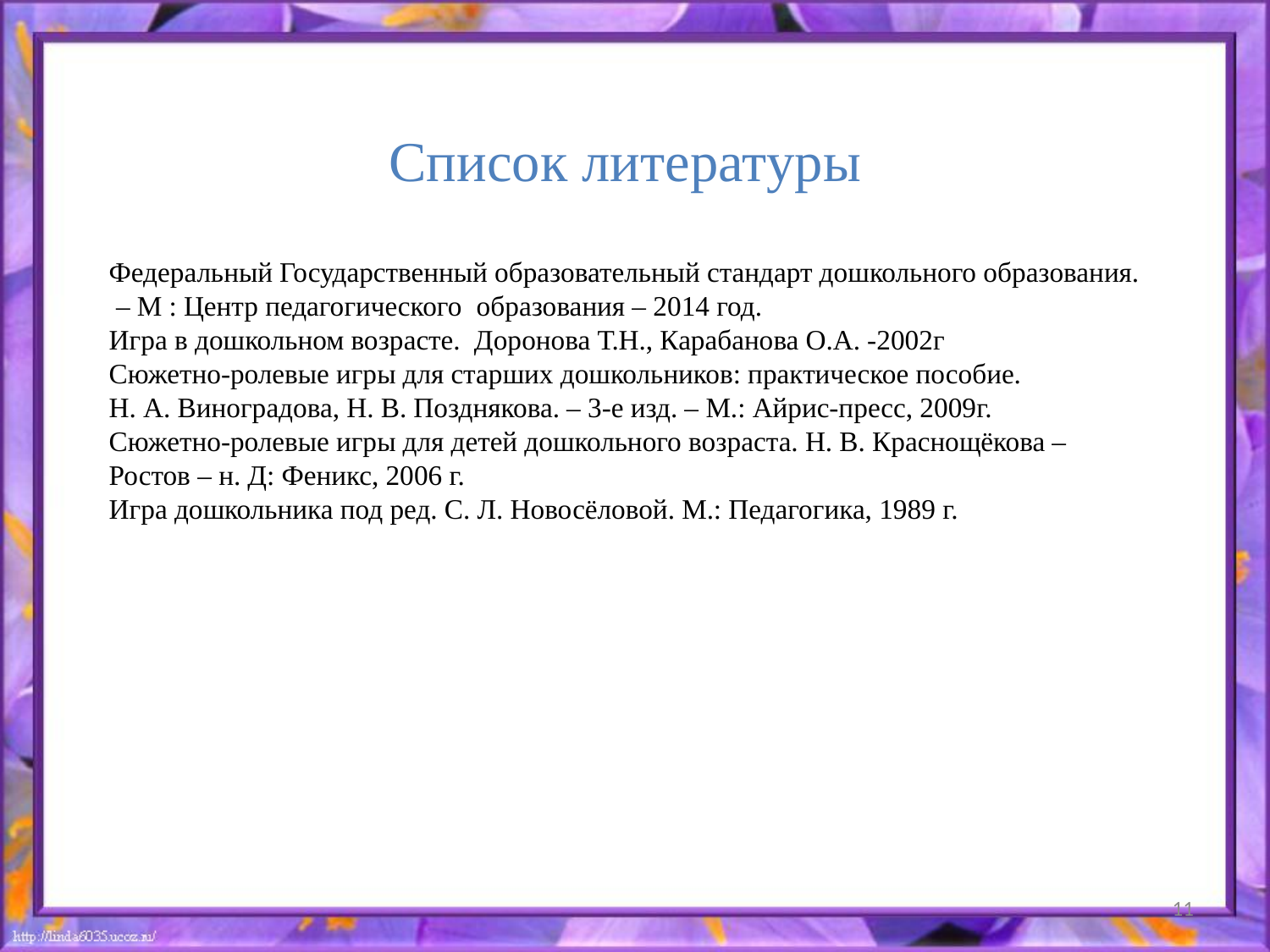

Список литературы

Федеральный Государственный образовательный стандарт дошкольного образования.
 – М : Центр педагогического  образования – 2014 год.
Игра в дошкольном возрасте.  Доронова Т.Н., Карабанова О.А. -2002г
Сюжетно-ролевые игры для старших дошкольников: практическое пособие.
Н. А. Виноградова, Н. В. Позднякова. – 3-е изд. – М.: Айрис-пресс, 2009г.
Сюжетно-ролевые игры для детей дошкольного возраста. Н. В. Краснощёкова –
Ростов – н. Д: Феникс, 2006 г.
Игра дошкольника под ред. С. Л. Новосёловой. М.: Педагогика, 1989 г.

11